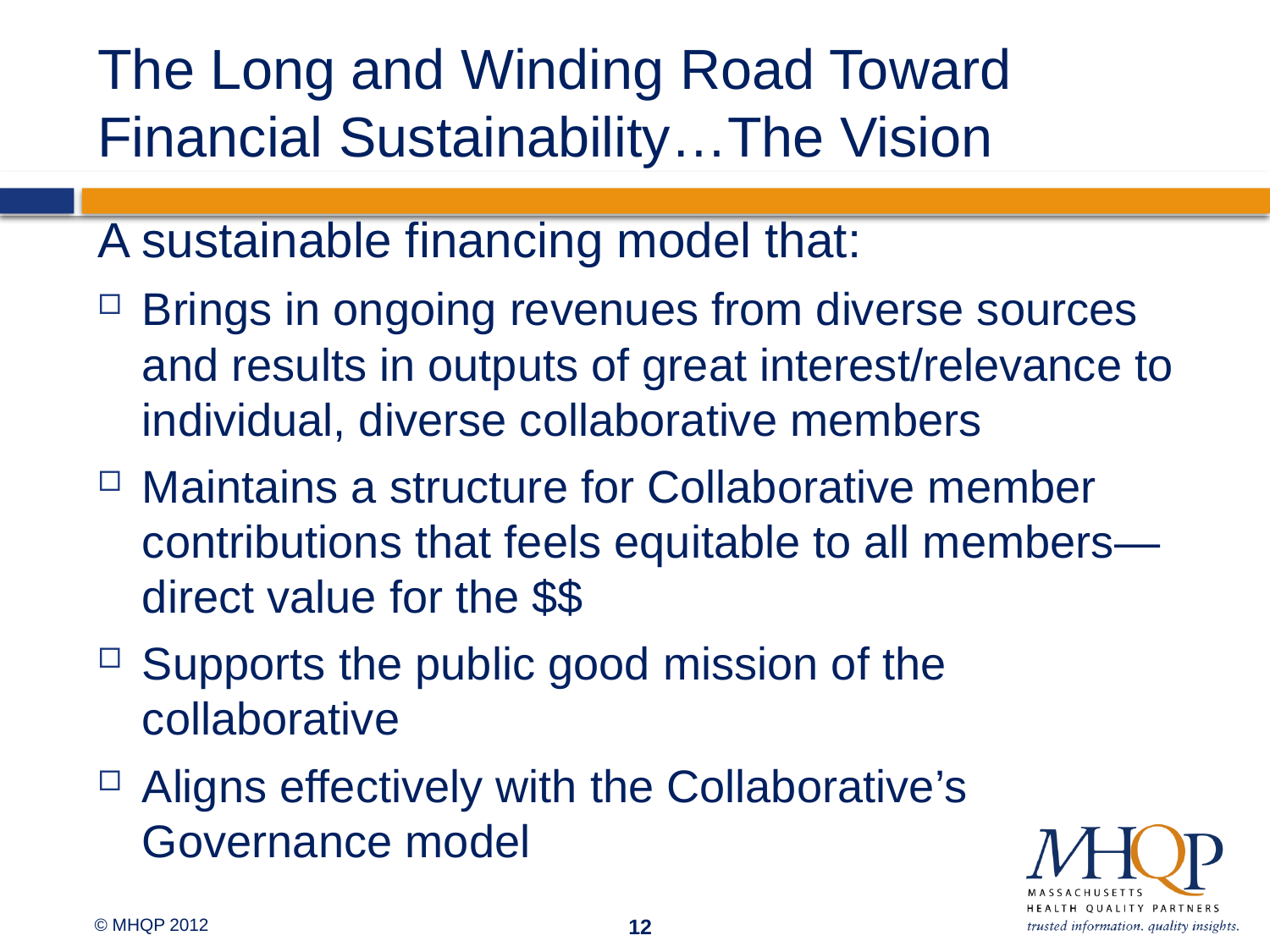

# The Long and Winding Road Toward Financial Sustainability…The Vision
A sustainable financing model that:
Brings in ongoing revenues from diverse sources and results in outputs of great interest/relevance to individual, diverse collaborative members
Maintains a structure for Collaborative member contributions that feels equitable to all members—direct value for the $$
Supports the public good mission of the collaborative
Aligns effectively with the Collaborative’s Governance model

12